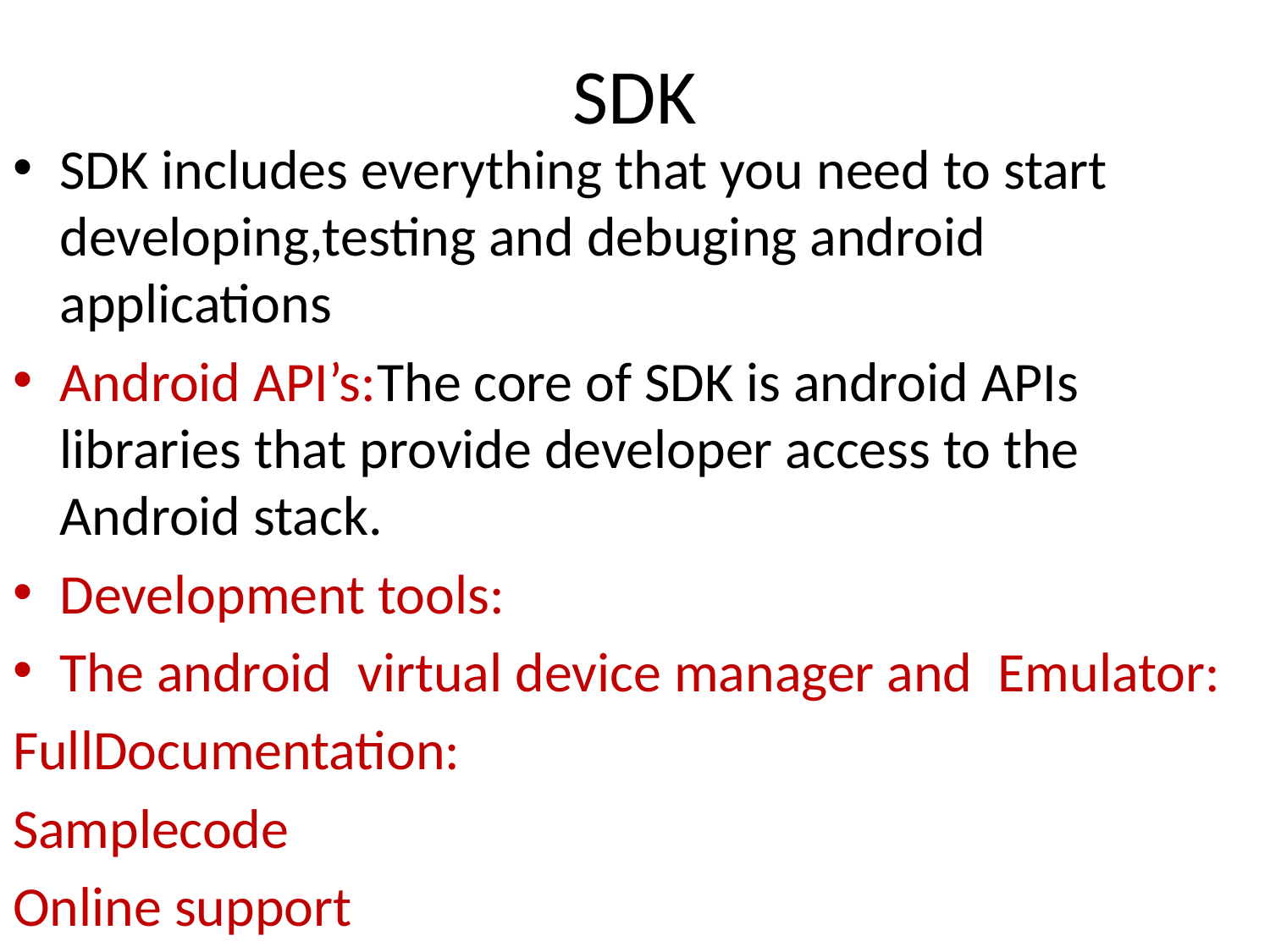

# SDK
SDK includes everything that you need to start developing,testing and debuging android applications
Android API’s:The core of SDK is android APIs libraries that provide developer access to the Android stack.
Development tools:
The android  virtual device manager and  Emulator:
FullDocumentation:
Samplecode
Online support